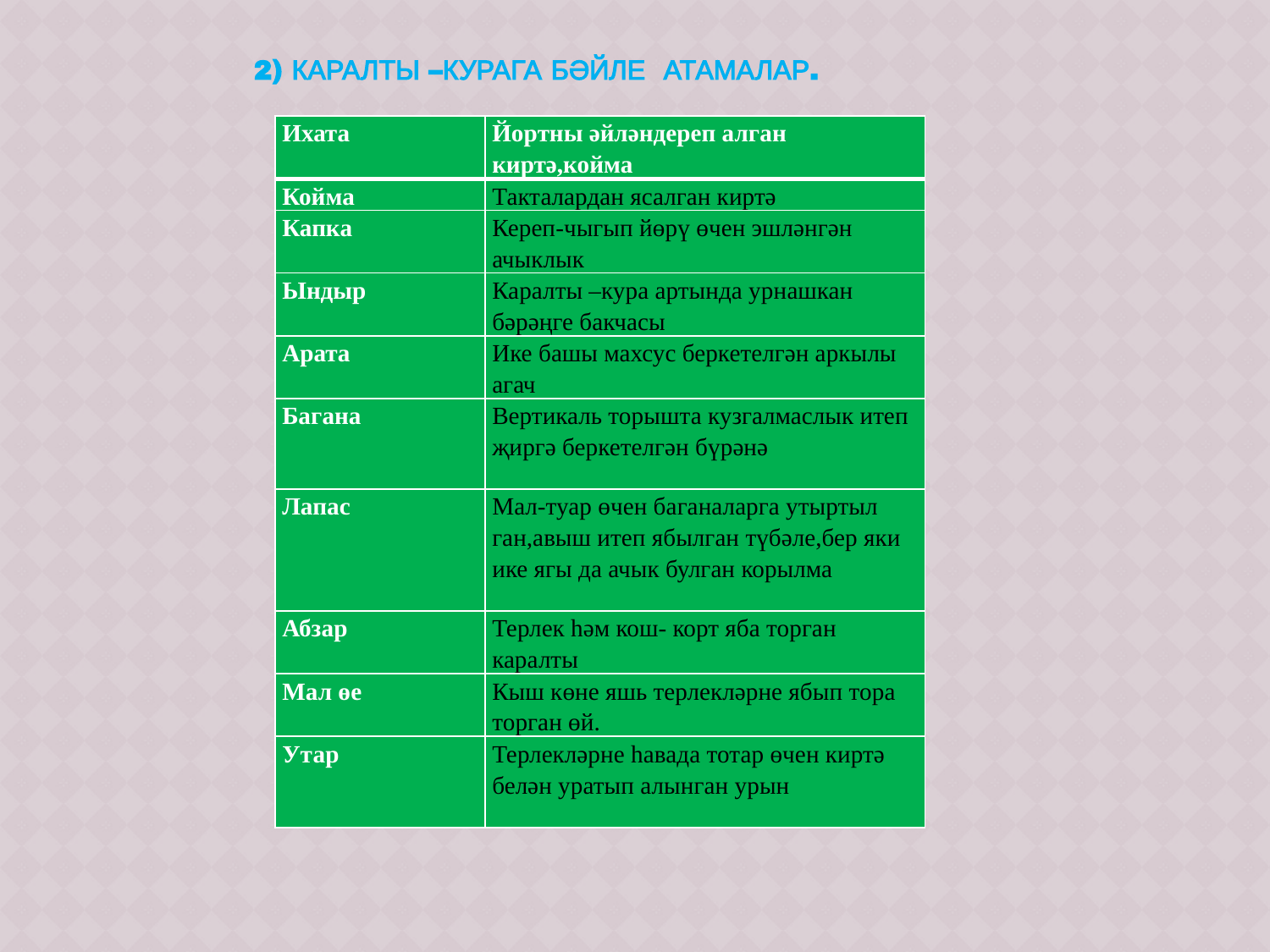

# 2) Каралты –курага бәйле  атамалар.
| Ихата | Йортны әйләндереп алган киртә,койма |
| --- | --- |
| Койма | Такталардан ясалган киртә |
| Капка | Кереп-чыгып йөрү өчен эшләнгән ачыклык |
| Ындыр | Каралты –кура артында урнашкан бәрәңге бакчасы |
| Арата | Ике башы махсус беркетелгән аркылы агач |
| Багана | Вертикаль торышта кузгалмаслык итеп җиргә беркетелгән бүрәнә |
| Лапас | Мал-туар өчен баганаларга утыртыл ган,авыш итеп ябылган түбәле,бер яки ике ягы да ачык булган корылма |
| Абзар | Терлек һәм кош- корт яба торган каралты |
| Мал өе | Кыш көне яшь терлекләрне ябып тора торган өй. |
| Утар | Терлекләрне һавада тотар өчен киртә белән уратып алынган урын |